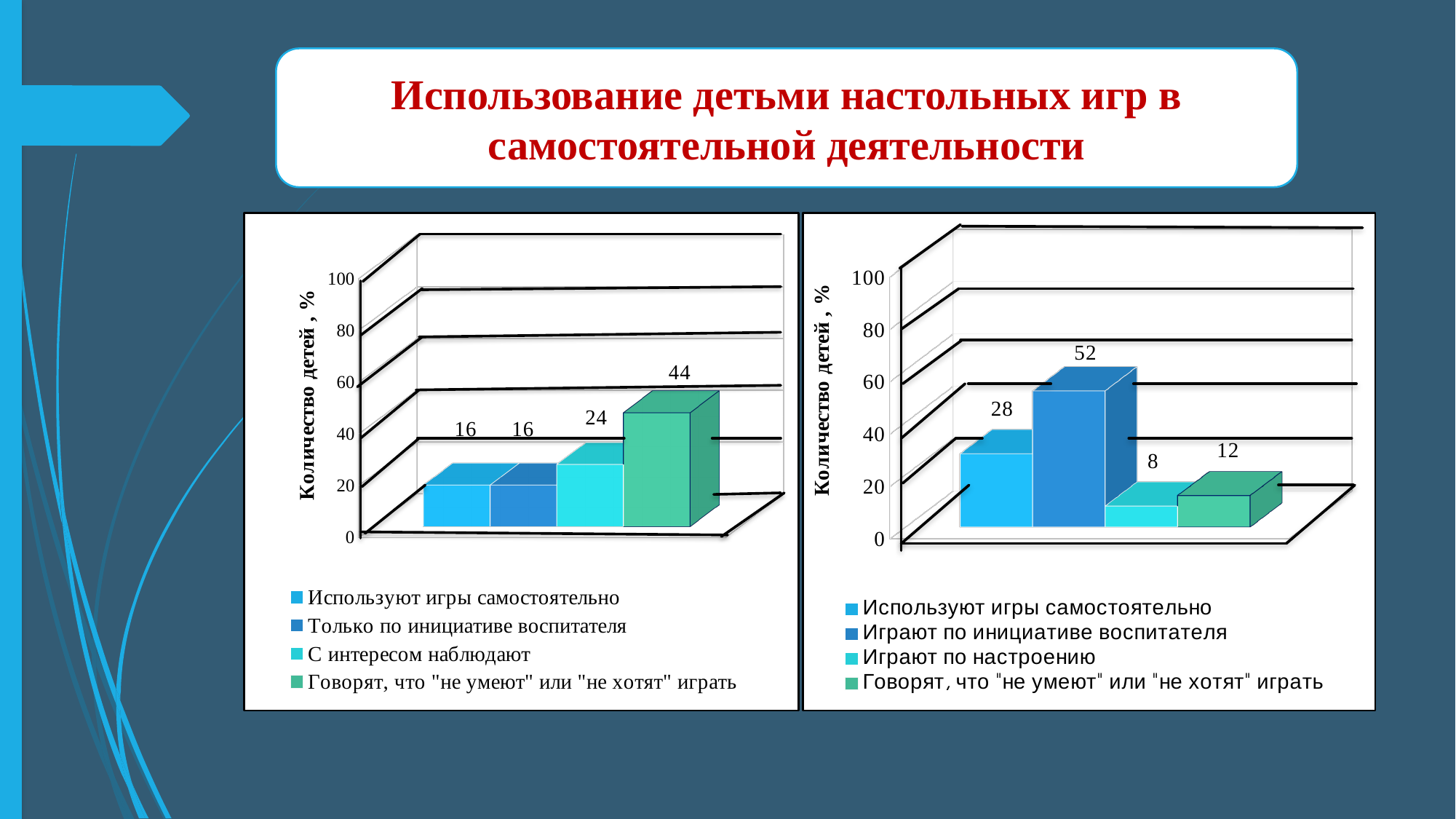

Использование детьми настольных игр в самостоятельной деятельности

[unsupported chart]

[unsupported chart]